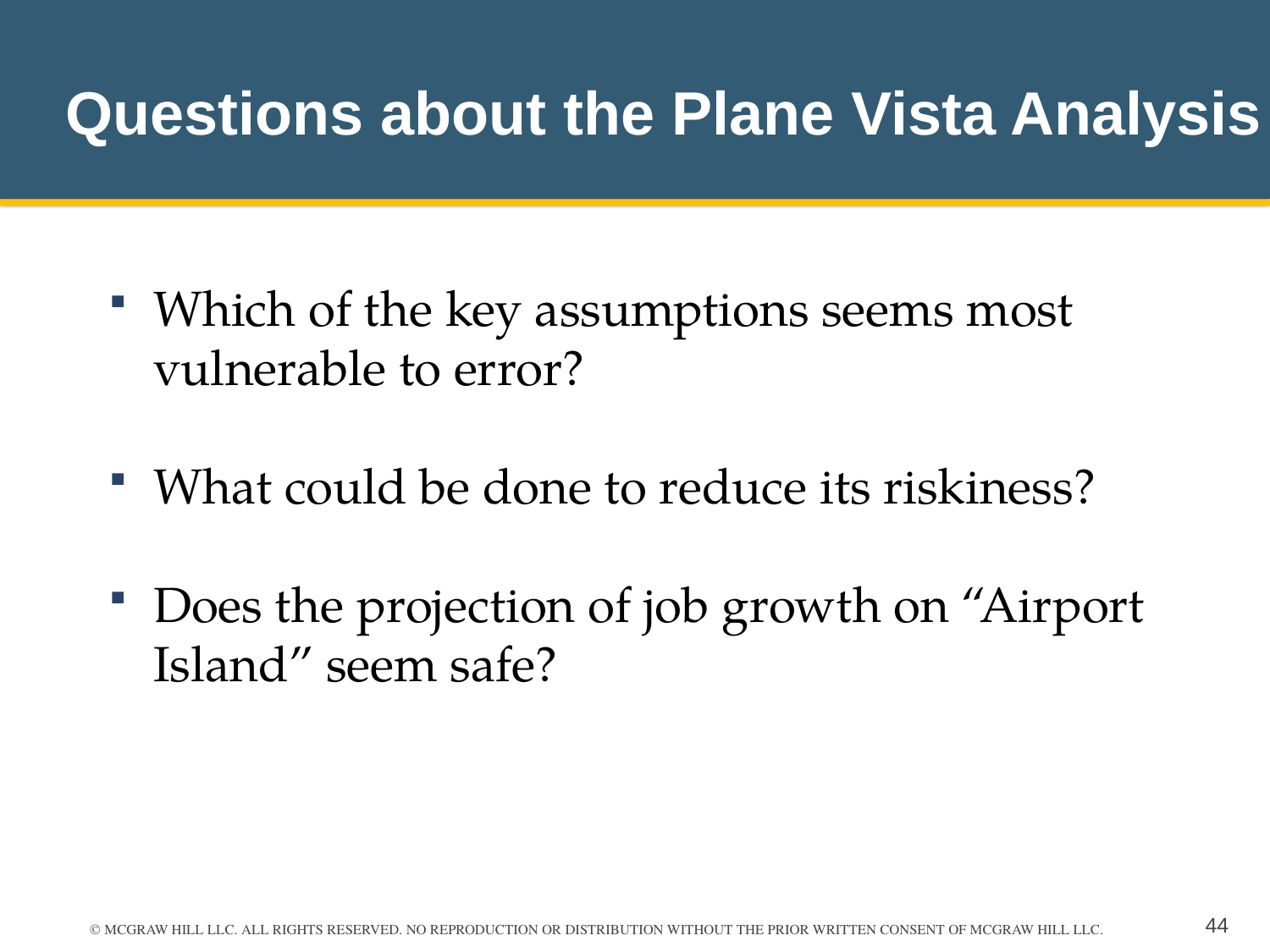

# Questions about the Plane Vista Analysis
Which of the key assumptions seems most vulnerable to error?

What could be done to reduce its riskiness?

Does the projection of job growth on “Airport Island” seem safe?

© MCGRAW HILL LLC. ALL RIGHTS RESERVED. NO REPRODUCTION OR DISTRIBUTION WITHOUT THE PRIOR WRITTEN CONSENT OF MCGRAW HILL LLC.
44